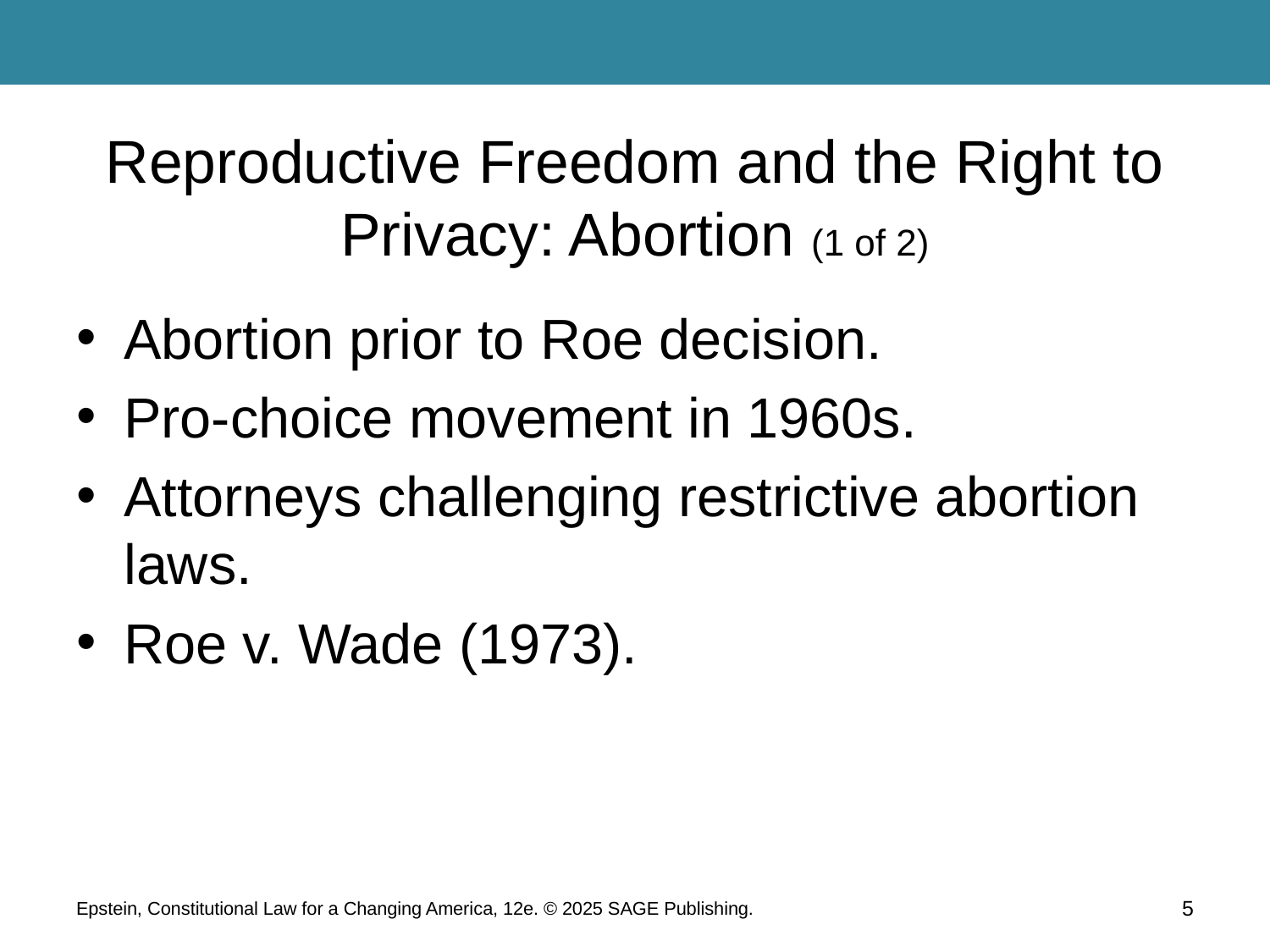

# Reproductive Freedom and the Right to Privacy: Abortion (1 of 2)
Abortion prior to Roe decision.
Pro-choice movement in 1960s.
Attorneys challenging restrictive abortion laws.
Roe v. Wade (1973).
Epstein, Constitutional Law for a Changing America, 12e. © 2025 SAGE Publishing.
5